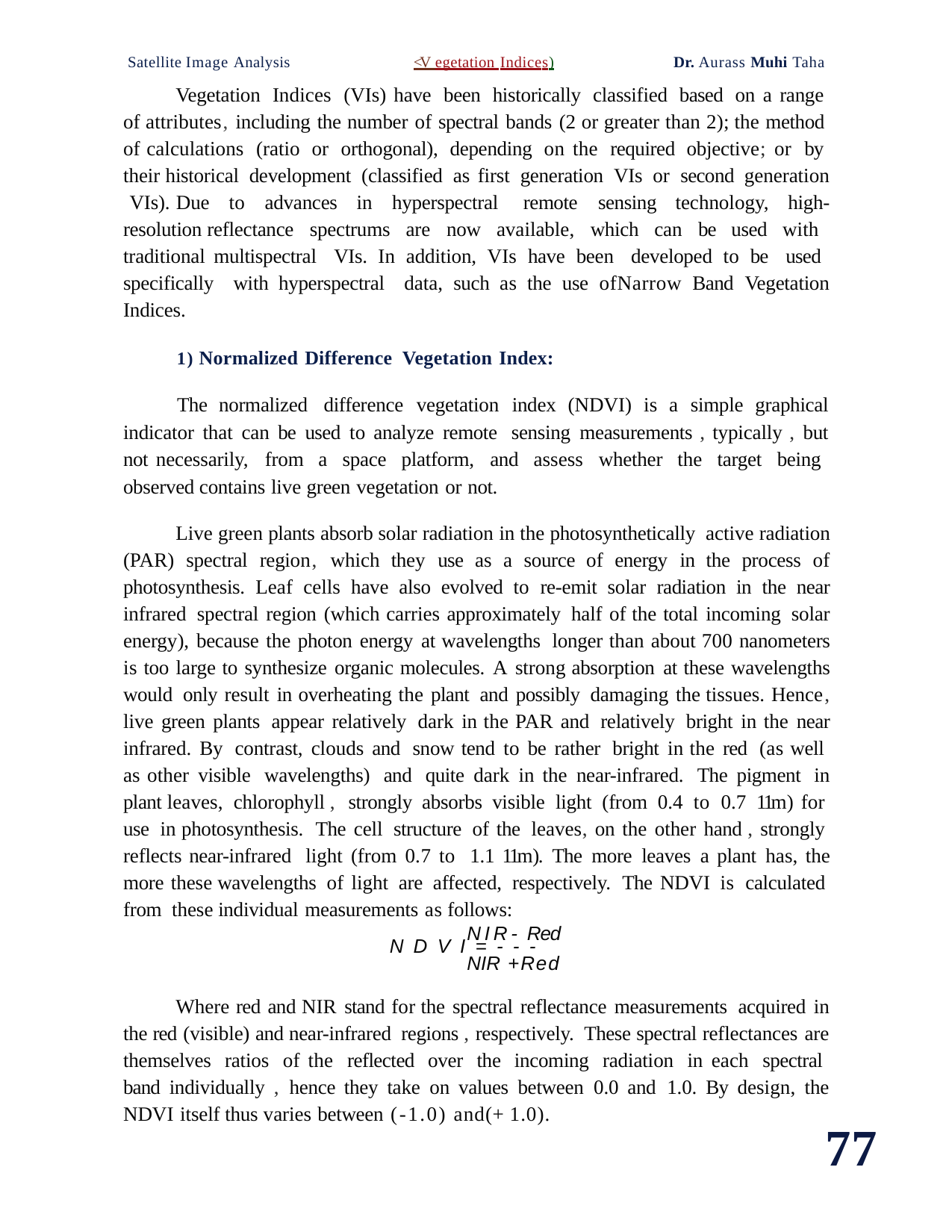

Satellite Image Analysis	<V egetation Indices)	Dr. Aurass Muhi Taha

Vegetation  Indices  (VIs) have  been  historically  classified  based  on a range  of attributes, including the number of spectral bands (2 or greater than 2); the method  of calculations  (ratio  or  orthogonal),  depending  on the  required  objective; or  by  their historical  development  (classified  as first  generation  VIs  or  second  generation  VIs). Due   to   advances   in   hyperspectral    remote   sensing   technology,   high-resolution reflectance   spectrums   are   now   available,   which   can   be   used   with   traditional multispectral  VIs. In addition, VIs have been  developed to be  used  specifically  with hyperspectral  data, such as the use ofNarrow Band Vegetation Indices.

1) Normalized Difference  Vegetation Index:

The  normalized   difference  vegetation  index  (NDVI)  is  a  simple  graphical indicator that can be used to analyze remote  sensing measurements , typically , but not necessarily,  from  a  space  platform,  and  assess  whether  the  target  being  observed contains live green vegetation or not.

Live green plants absorb solar radiation in the photosynthetically  active radiation (PAR)  spectral  region,  which  they  use  as  a  source  of  energy  in  the  process  of photosynthesis.  Leaf  cells  have  also  evolved  to  re-emit  solar  radiation  in  the  near­ infrared  spectral region (which carries approximately  half of the total incoming  solar energy), because the photon energy at wavelengths  longer than about 700 nanometers is too large to synthesize organic molecules. A strong absorption at these wavelengths would  only result in overheating the plant  and possibly  damaging the tissues. Hence, live green plants  appear relatively  dark in the PAR and  relatively  bright in the near­ infrared. By  contrast, clouds and  snow tend to be rather  bright in the red  (as well  as other visible  wavelengths)  and  quite dark in the near-infrared.  The pigment  in plant leaves,  chlorophyll ,  strongly  absorbs  visible  light  (from  0.4  to  0.7  11m) for  use  in photosynthesis.  The cell  structure  of the  leaves, on the other hand , strongly  reflects near-infrared  light (from 0.7 to  1.1 11m). The more leaves a plant has, the more these wavelengths  of light  are  affected,  respectively.  The NDVI  is  calculated  from  these individual measurements as follows:
NIR- Red
NDVI=---­
NIR +Red
Where red and NIR stand for the spectral reflectance measurements  acquired in the red (visible) and near-infrared  regions , respectively.  These spectral reflectances are themselves  ratios  of the  reflected  over  the  incoming  radiation  in each  spectral  band individually , hence they take on values between 0.0 and 1.0. By design, the NDVI itself thus varies between (-1.0) and(+ 1.0).
77